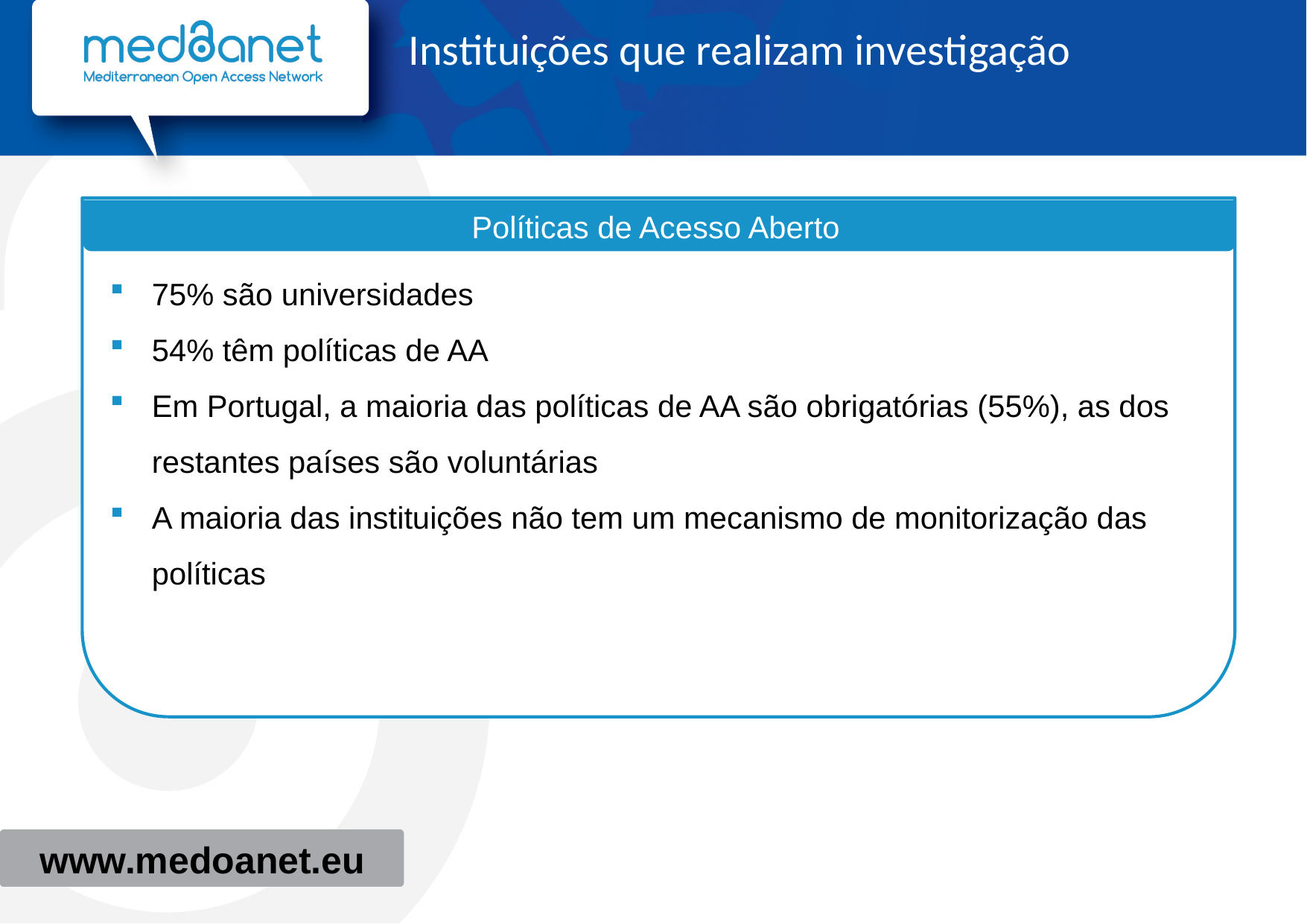

# Instituições que realizam investigação

Políticas de Acesso Aberto
75% são universidades
54% têm políticas de AA
Em Portugal, a maioria das políticas de AA são obrigatórias (55%), as dos restantes países são voluntárias
A maioria das instituições não tem um mecanismo de monitorização das políticas

www.medoanet.eu